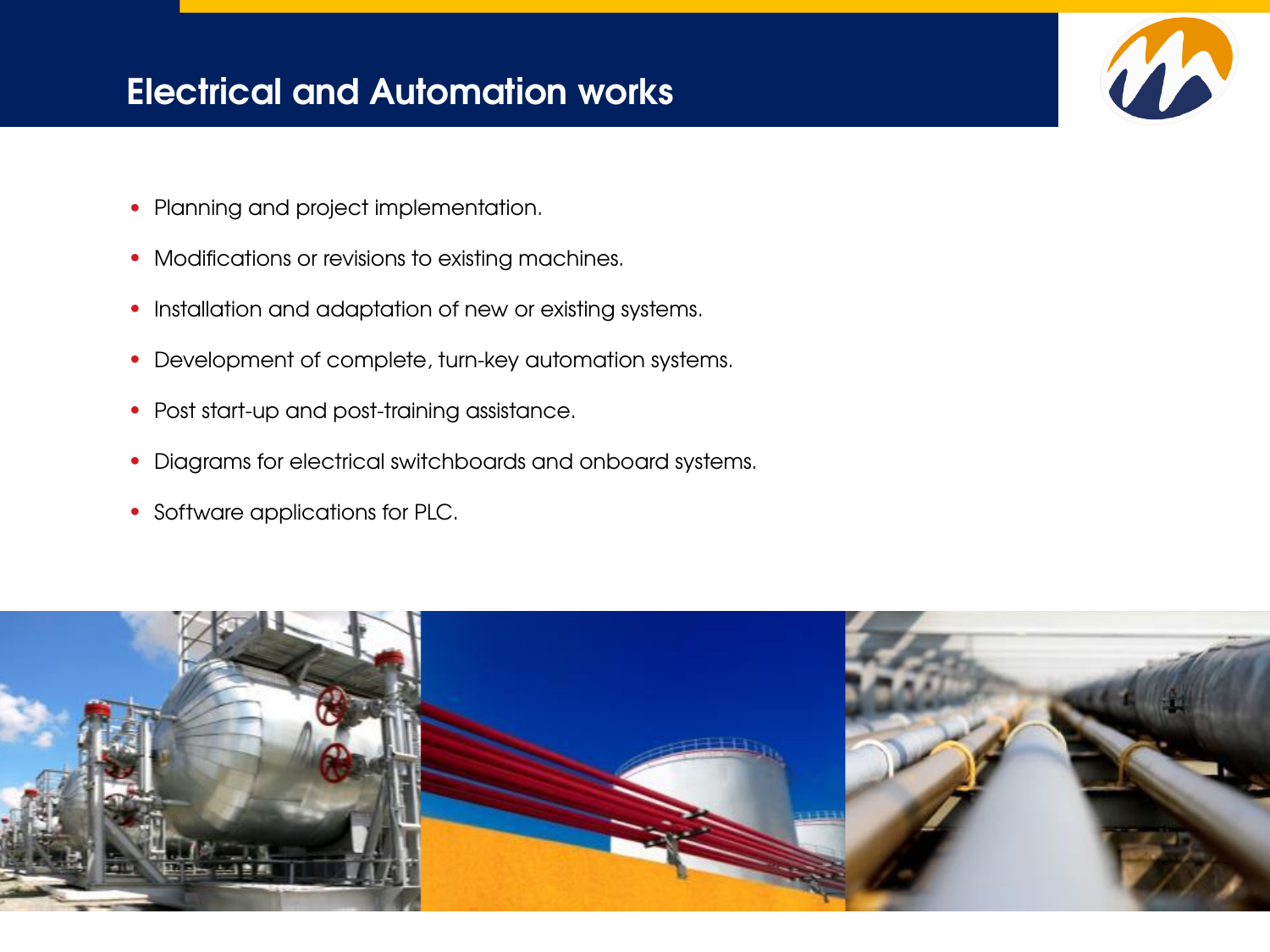

# Electrical and Automation works
Planning and project implementation.
Modifications or revisions to existing machines.
Installation and adaptation of new or existing systems.
Development of complete, turn-key automation systems.
Post start-up and post-training assistance.
Diagrams for electrical switchboards and onboard systems.
Software applications for PLC.